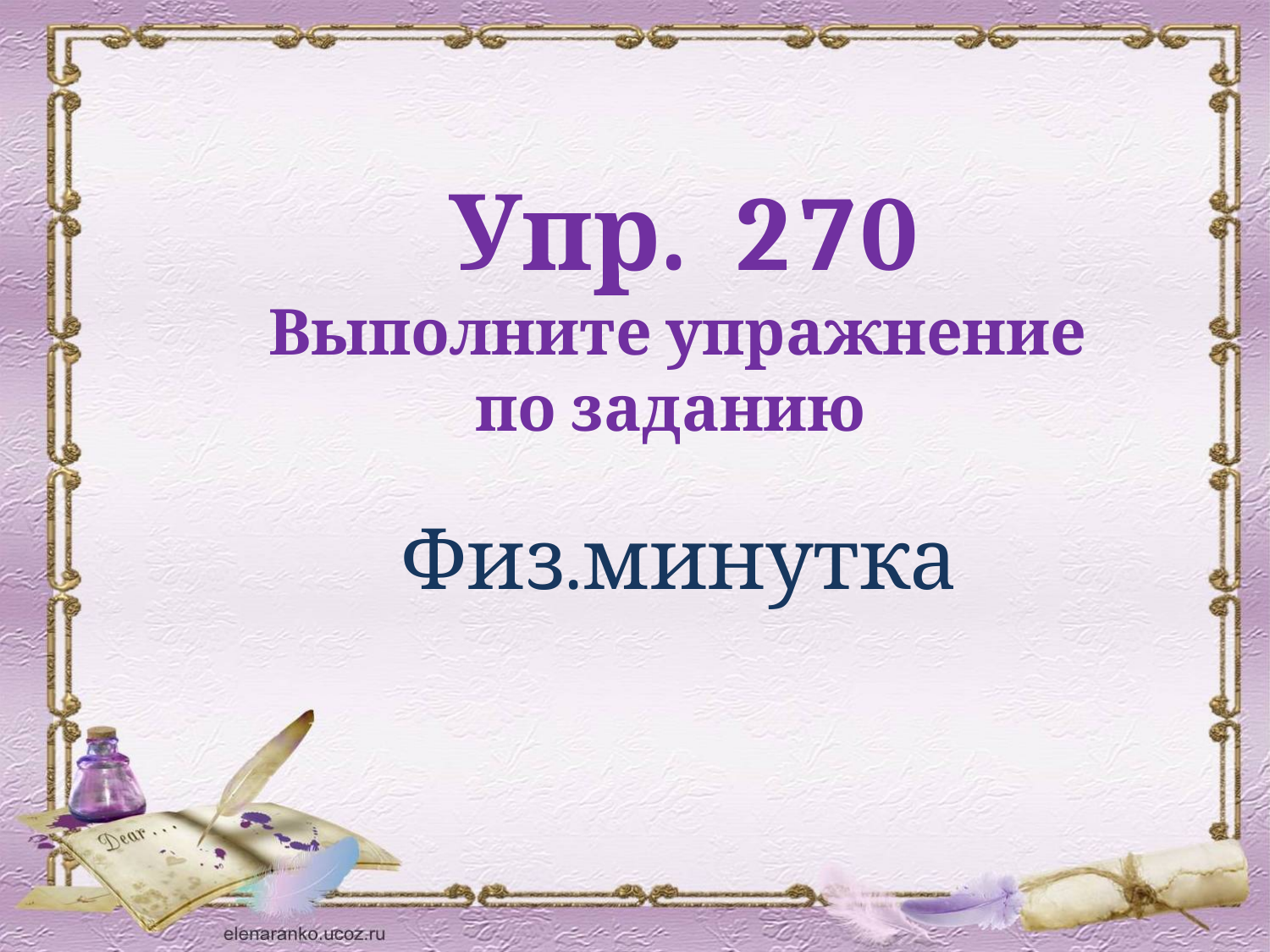

Упр.  270
Выполните упражнение
по заданию

Физ.минутка